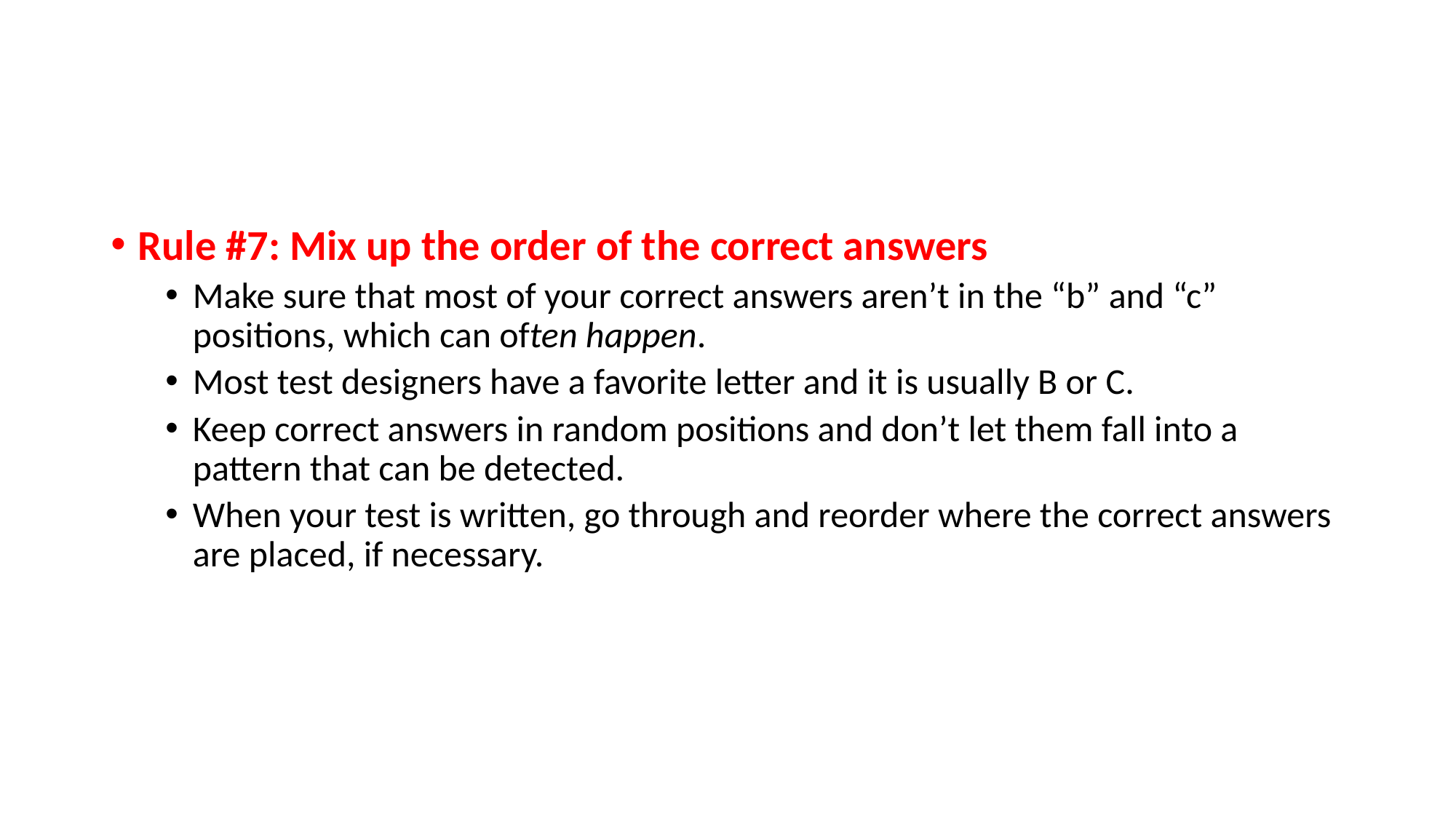

Rule #7: Mix up the order of the correct answers
Make sure that most of your correct answers aren’t in the “b” and “c” positions, which can often happen.
Most test designers have a favorite letter and it is usually B or C.
Keep correct answers in random positions and don’t let them fall into a pattern that can be detected.
When your test is written, go through and reorder where the correct answers are placed, if necessary.